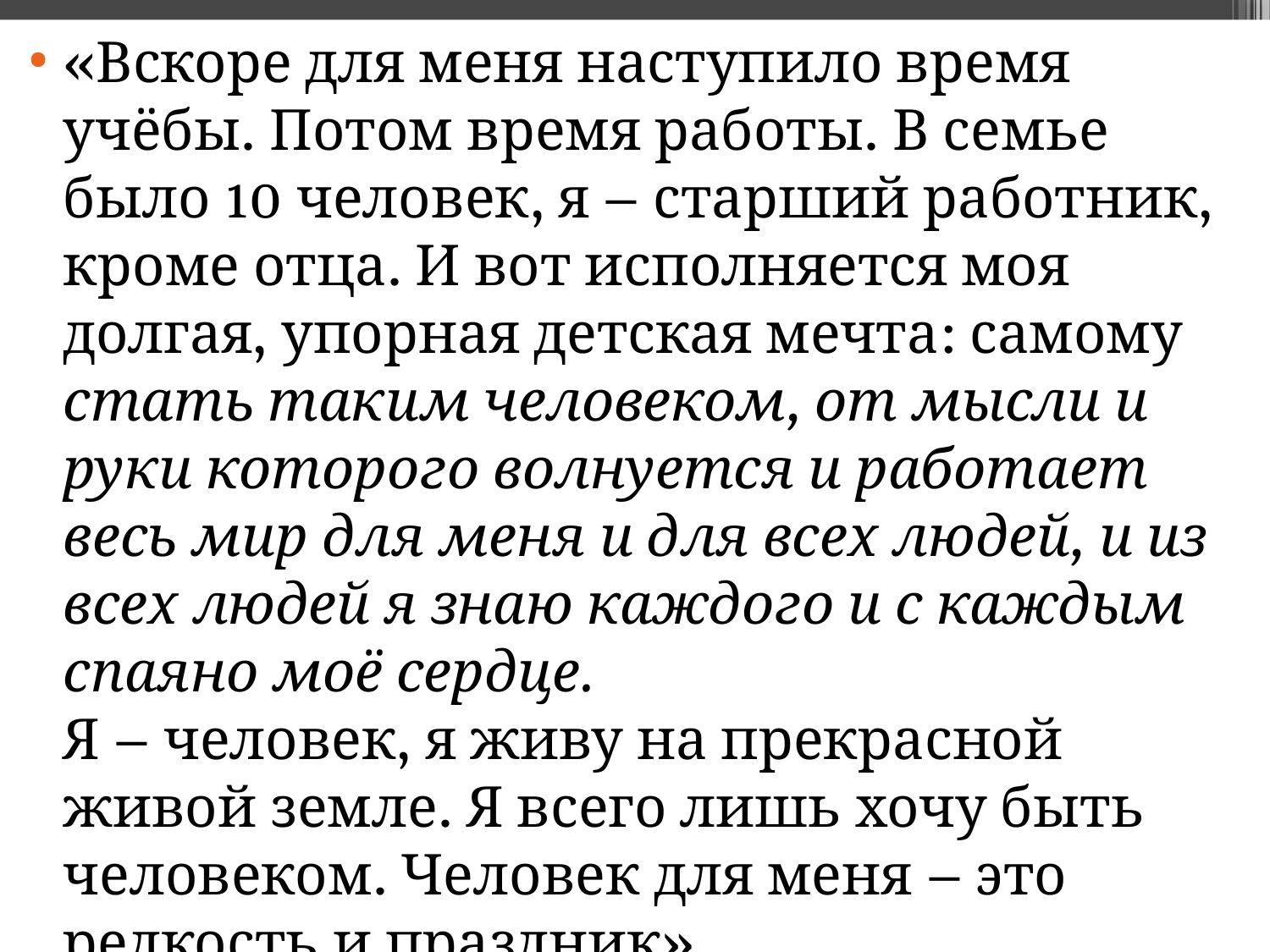

«Вскоре для меня наступило время учёбы. Потом время работы. В семье было 10 человек, я – старший работник, кроме отца. И вот исполняется моя долгая, упорная детская мечта: самому стать таким человеком, от мысли и руки которого волнуется и работает весь мир для меня и для всех людей, и из всех людей я знаю каждого и с каждым спаяно моё сердце.
Я – человек, я живу на прекрасной живой земле. Я всего лишь хочу быть человеком. Человек для меня – это редкость и праздник».